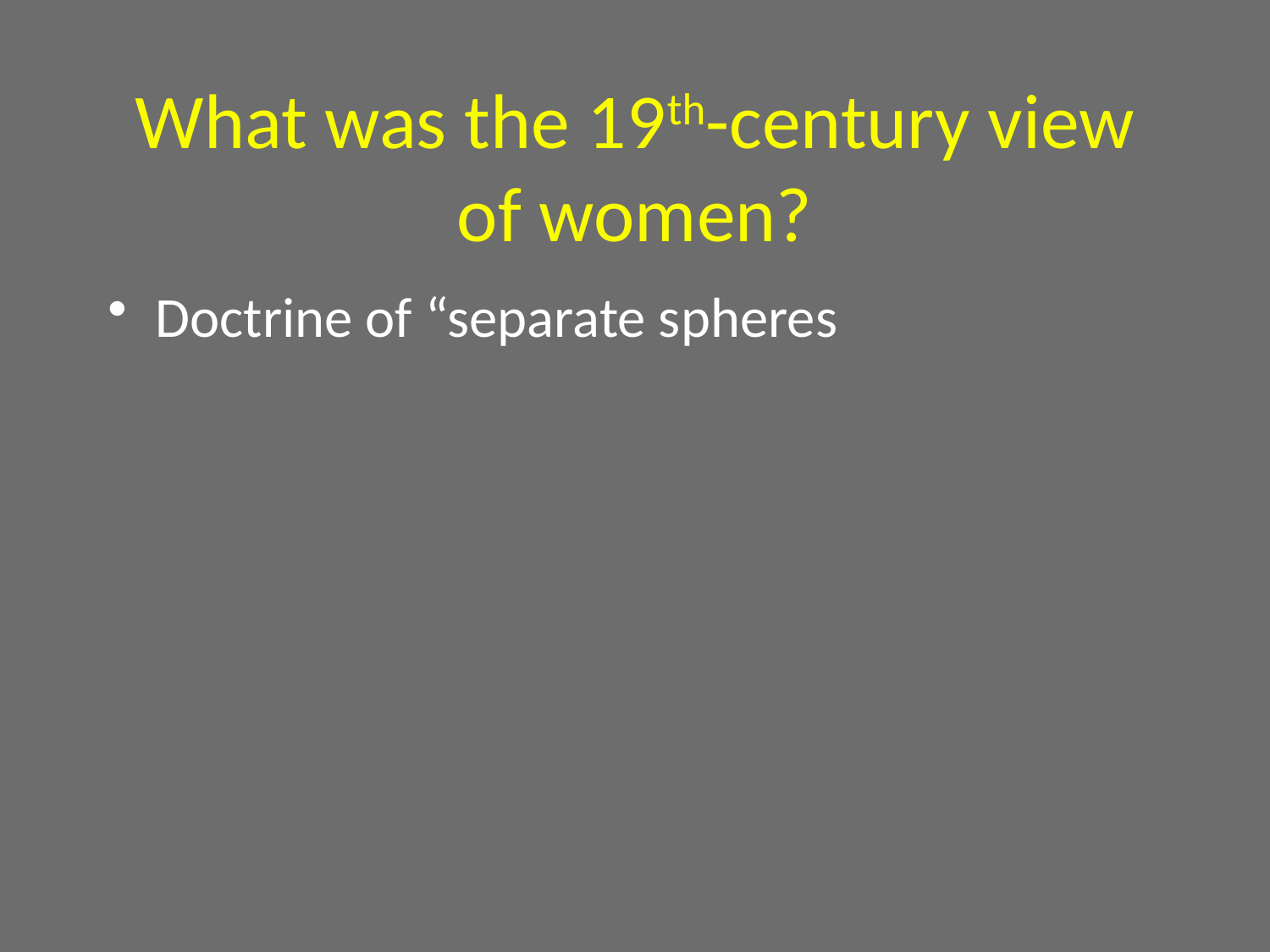

# What was the 19th-century view of women?
Doctrine of “separate spheres